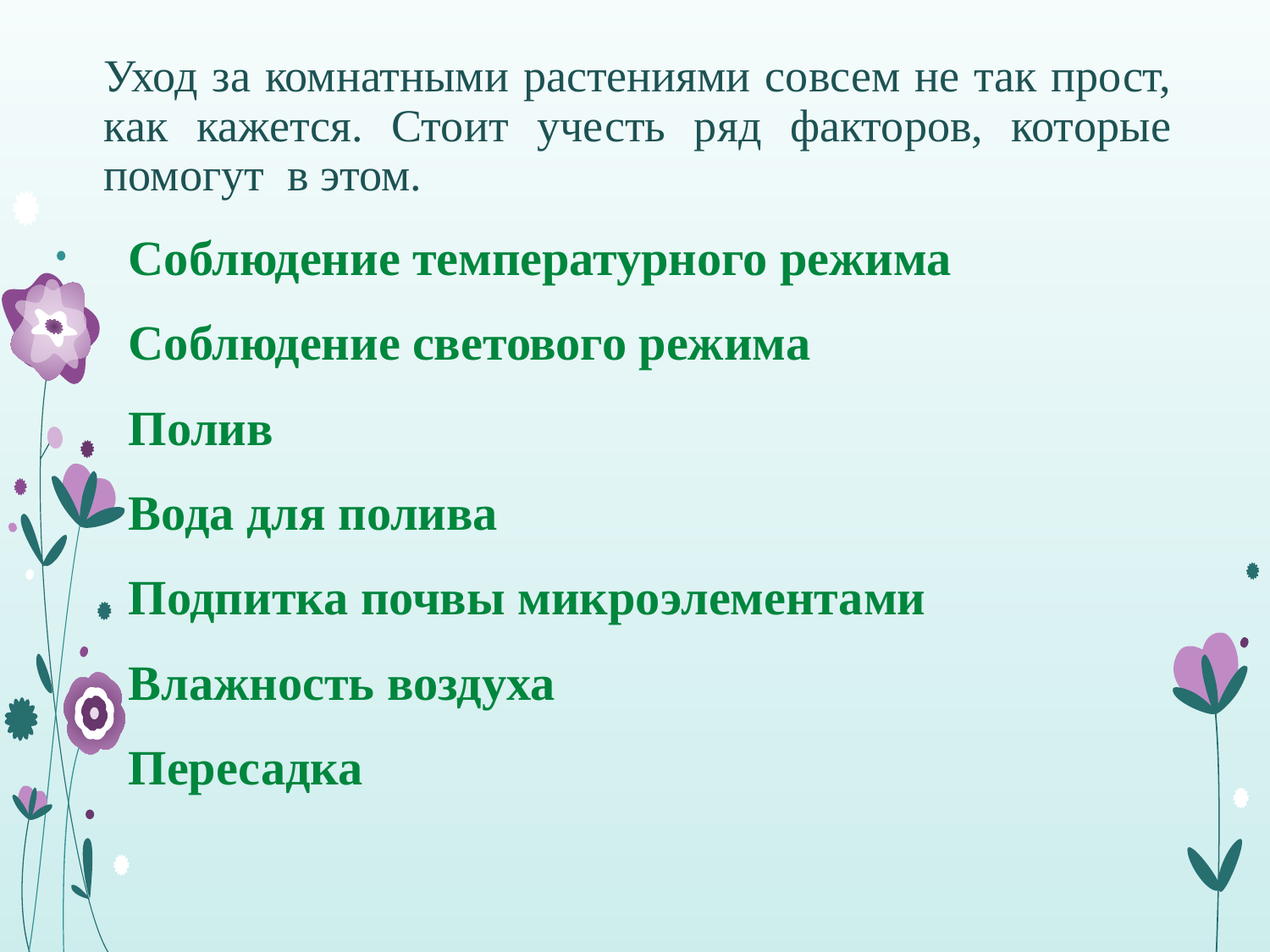

Уход за комнатными растениями совсем не так прост, как кажется. Стоит учесть ряд факторов, которые помогут  в этом.
  Соблюдение температурного режима
  Соблюдение светового режима
  Полив
  Вода для полива
  Подпитка почвы микроэлементами
  Влажность воздуха
  Пересадка